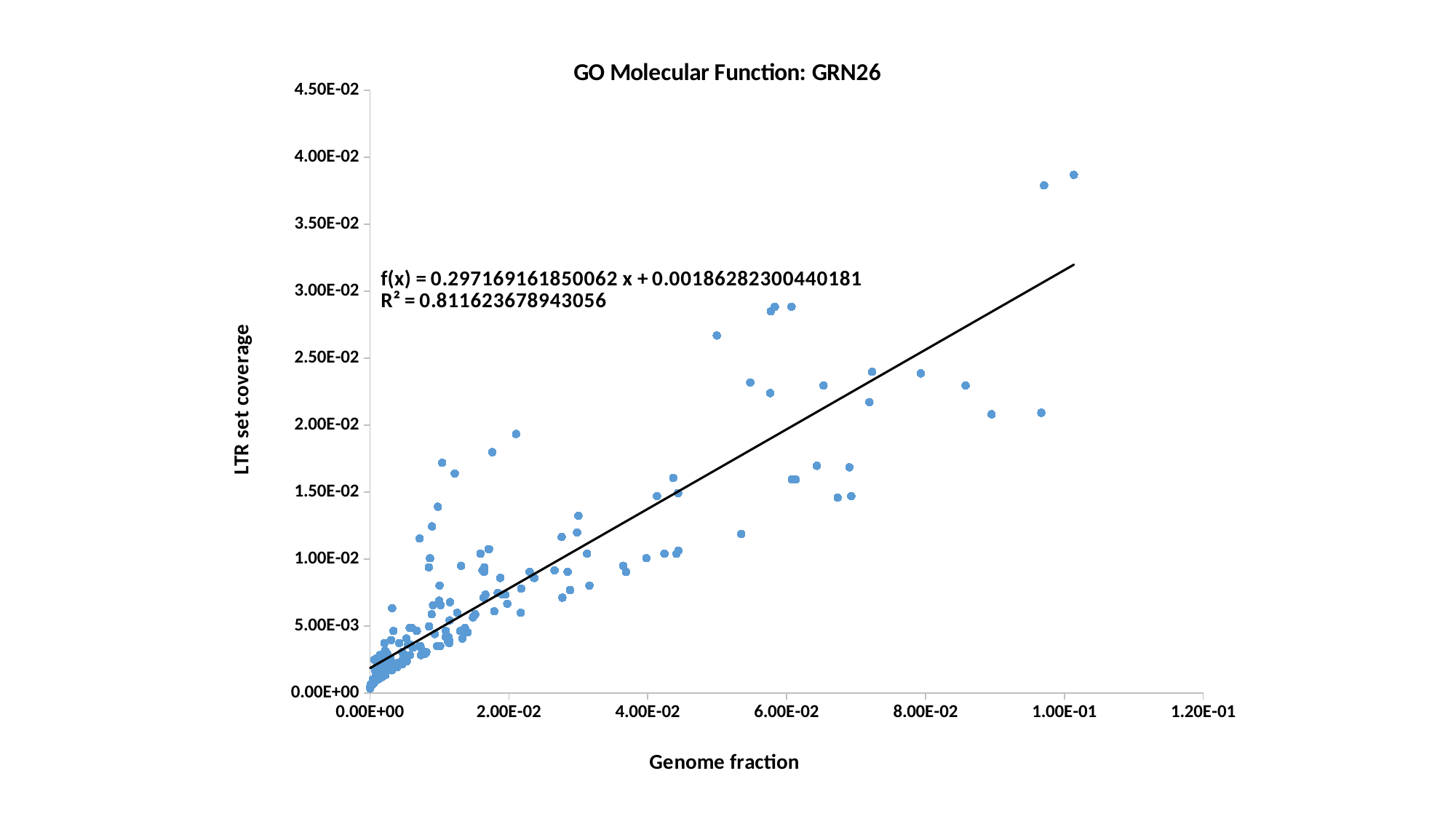

### Chart: GO Molecular Function: GRN26

| Category | LTR fraction |
|---|---|